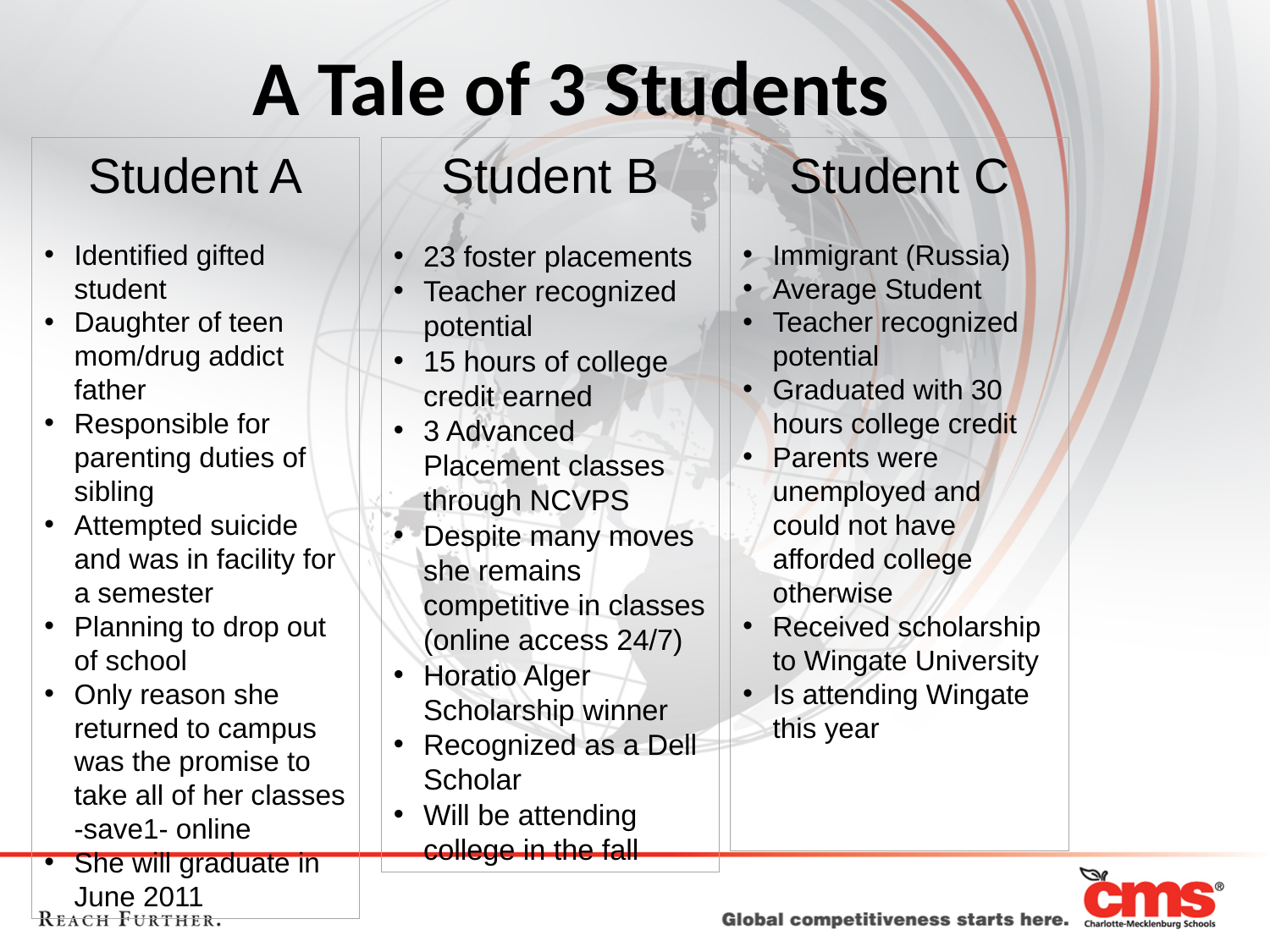

A Tale of 3 Students
Student A

Identified gifted student
Daughter of teen mom/drug addict father
Responsible for parenting duties of sibling
Attempted suicide and was in facility for a semester
Planning to drop out of school
Only reason she returned to campus was the promise to take all of her classes -save1- online
She will graduate in June 2011
Student B

23 foster placements
Teacher recognized potential
15 hours of college credit earned
3 Advanced Placement classes through NCVPS
Despite many moves she remains competitive in classes (online access 24/7)
Horatio Alger Scholarship winner
Recognized as a Dell Scholar
Will be attending college in the fall
Student C

Immigrant (Russia)
Average Student
Teacher recognized potential
Graduated with 30 hours college credit
Parents were unemployed and could not have afforded college otherwise
Received scholarship to Wingate University
Is attending Wingate this year